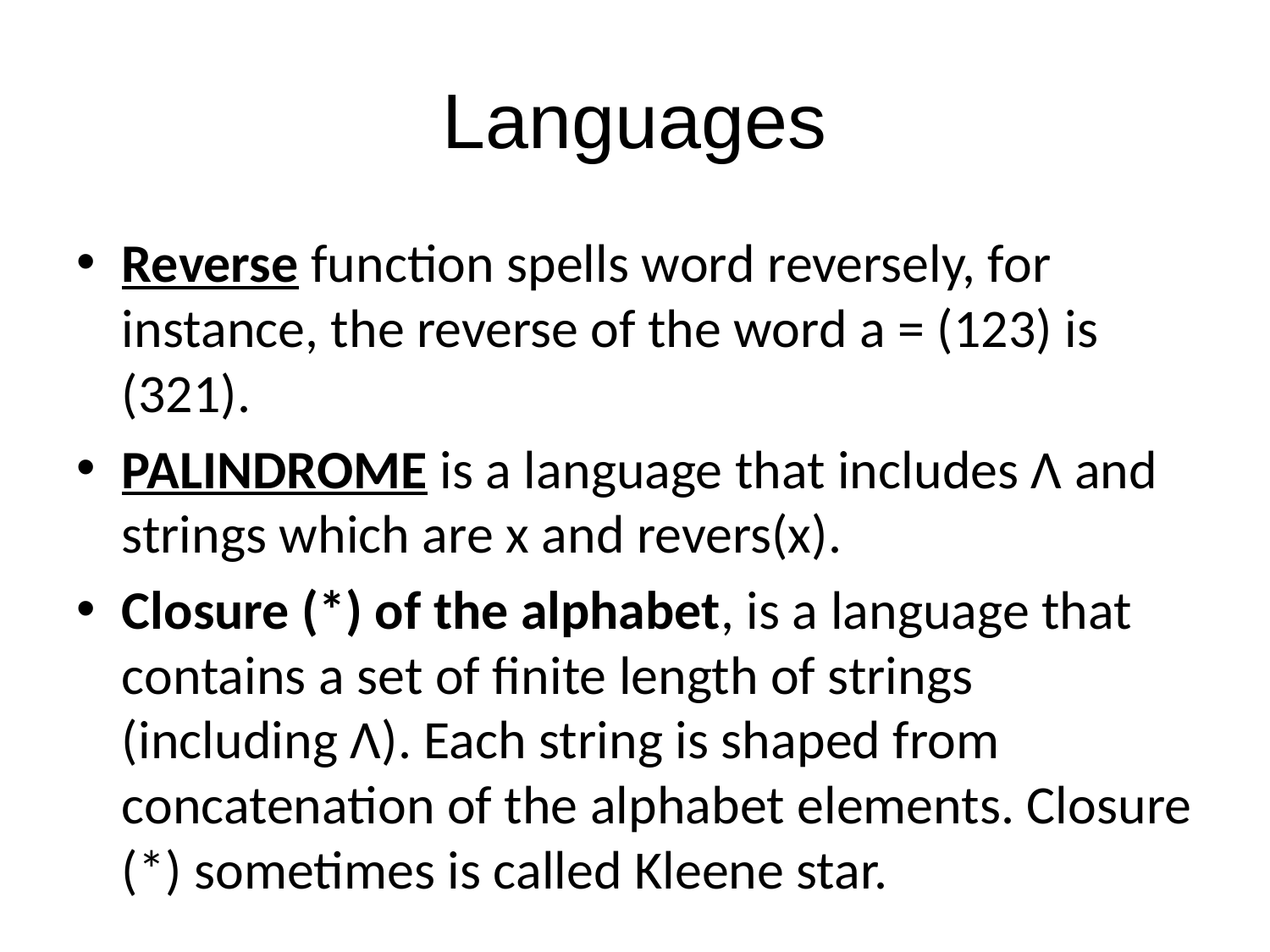

# Languages
Reverse function spells word reversely, for instance, the reverse of the word a = (123) is (321).
PALINDROME is a language that includes Λ and strings which are x and revers(x).
Closure (*) of the alphabet, is a language that contains a set of finite length of strings (including Λ). Each string is shaped from concatenation of the alphabet elements. Closure (*) sometimes is called Kleene star.